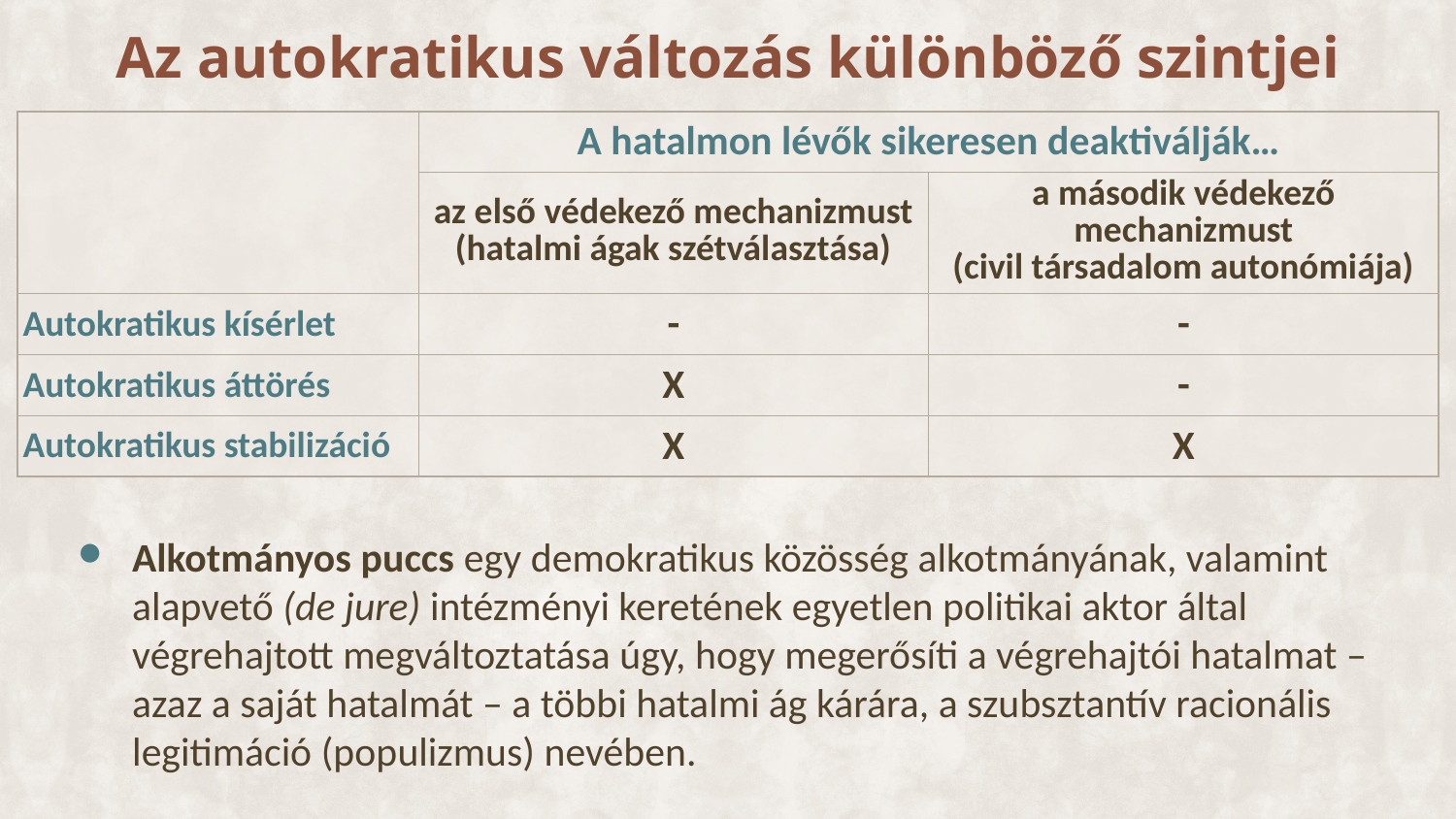

# Az autokratikus változás különböző szintjei
|  | A hatalmon lévők sikeresen deaktiválják… |  |
| --- | --- | --- |
|  | az első védekező mechanizmust (hatalmi ágak szétválasztása) | a második védekező mechanizmust (civil társadalom autonómiája) |
| Autokratikus kísérlet | - | - |
| Autokratikus áttörés | X | - |
| Autokratikus stabilizáció | X | X |
Alkotmányos puccs egy demokratikus közösség alkotmányának, valamint alapvető (de jure) intézményi keretének egyetlen politikai aktor által végrehajtott megváltoztatása úgy, hogy megerősíti a végrehajtói hatalmat – azaz a saját hatalmát – a többi hatalmi ág kárára, a szubsztantív racionális legitimáció (populizmus) nevében.